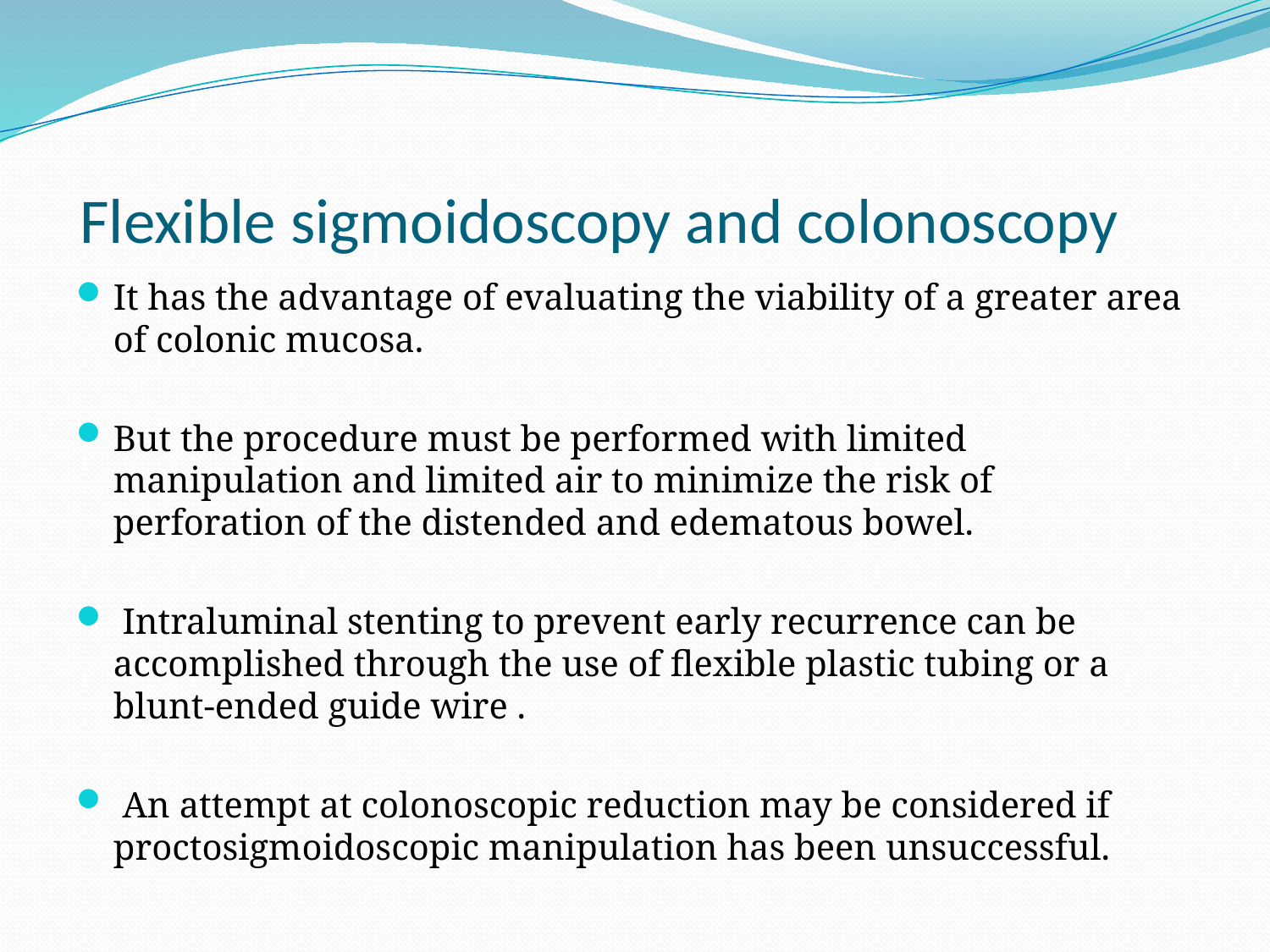

# Flexible sigmoidoscopy and colonoscopy
It has the advantage of evaluating the viability of a greater area of colonic mucosa.

But the procedure must be performed with limited manipulation and limited air to minimize the risk of perforation of the distended and edematous bowel.

 Intraluminal stenting to prevent early recurrence can be accomplished through the use of flexible plastic tubing or a blunt-ended guide wire .

 An attempt at colonoscopic reduction may be considered if proctosigmoidoscopic manipulation has been unsuccessful.